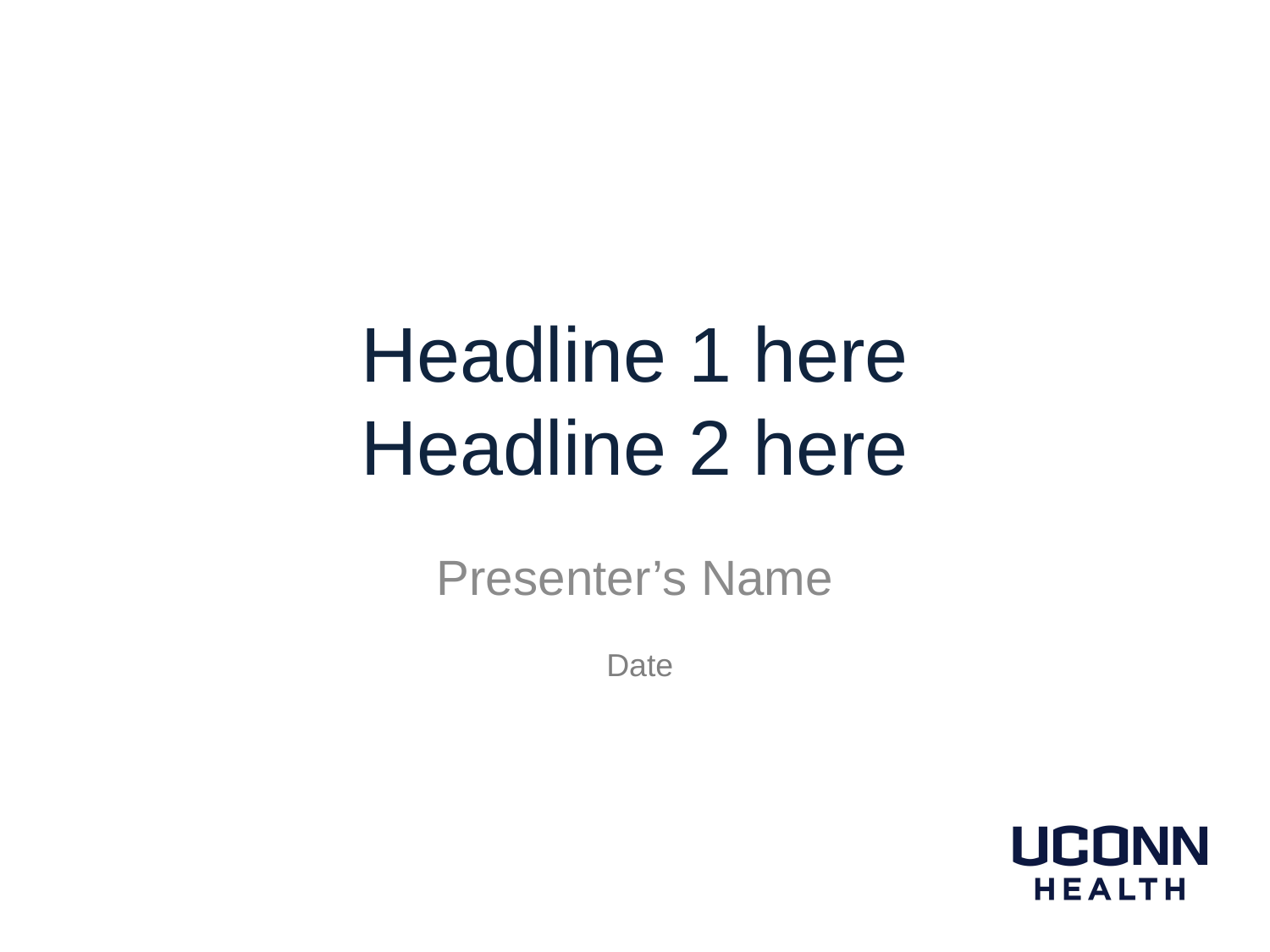

# Headline 1 here Headline 2 here
Presenter’s Name
Date